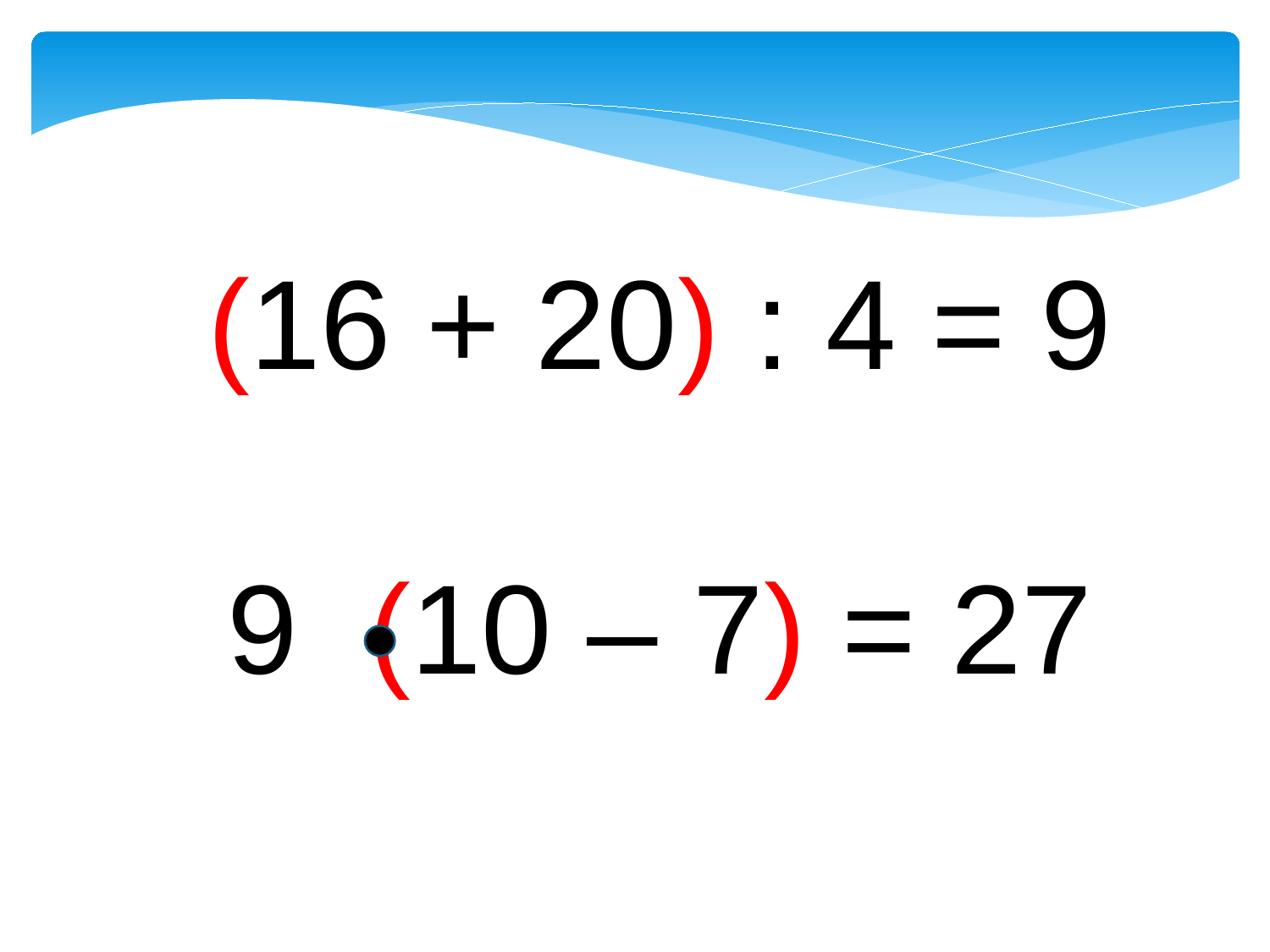

(16 + 20) : 4 = 9

9  (10 – 7) = 27